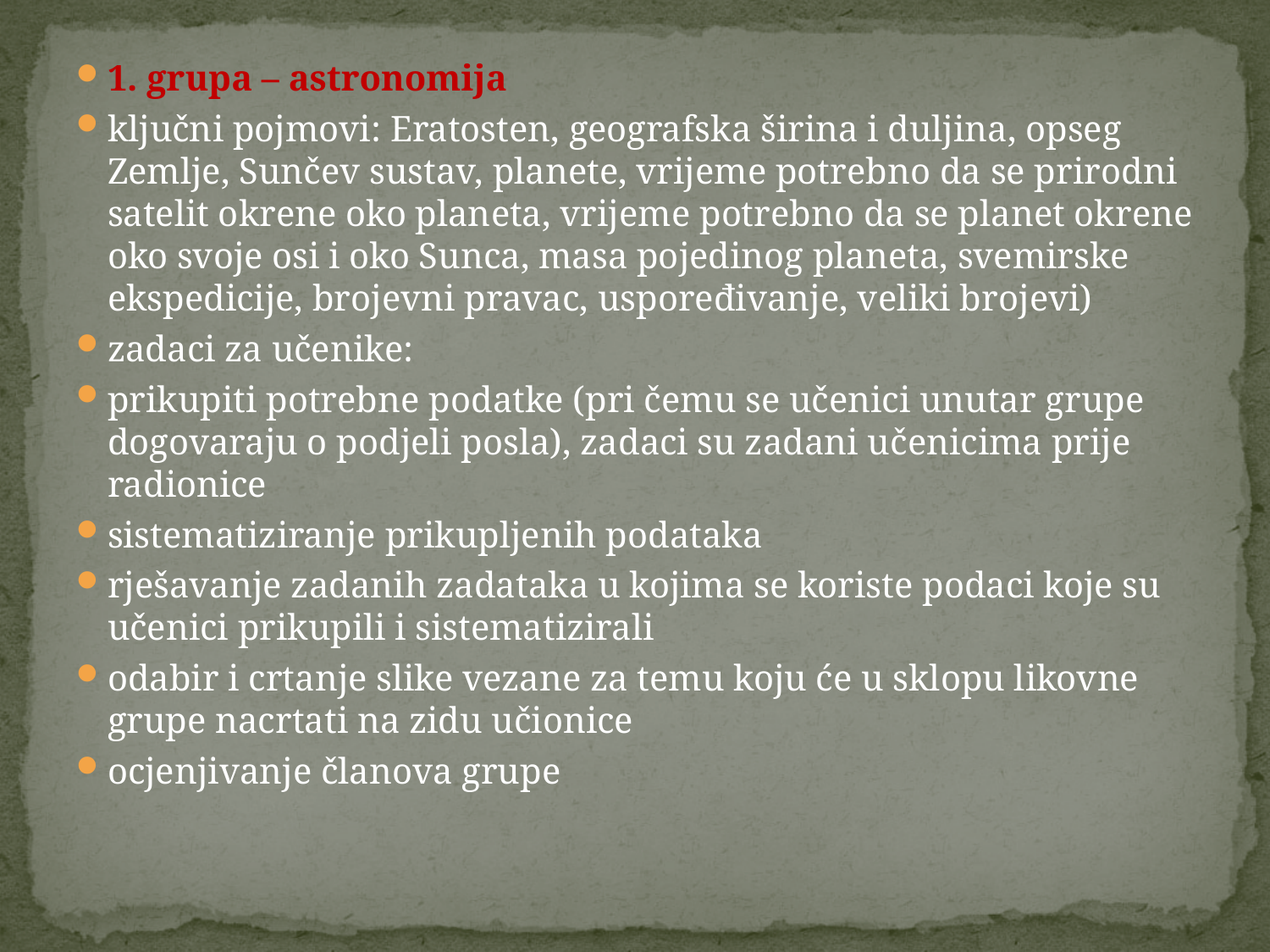

1. grupa – astronomija
ključni pojmovi: Eratosten, geografska širina i duljina, opseg Zemlje, Sunčev sustav, planete, vrijeme potrebno da se prirodni satelit okrene oko planeta, vrijeme potrebno da se planet okrene oko svoje osi i oko Sunca, masa pojedinog planeta, svemirske ekspedicije, brojevni pravac, uspoređivanje, veliki brojevi)
zadaci za učenike:
prikupiti potrebne podatke (pri čemu se učenici unutar grupe dogovaraju o podjeli posla), zadaci su zadani učenicima prije radionice
sistematiziranje prikupljenih podataka
rješavanje zadanih zadataka u kojima se koriste podaci koje su učenici prikupili i sistematizirali
odabir i crtanje slike vezane za temu koju će u sklopu likovne grupe nacrtati na zidu učionice
ocjenjivanje članova grupe